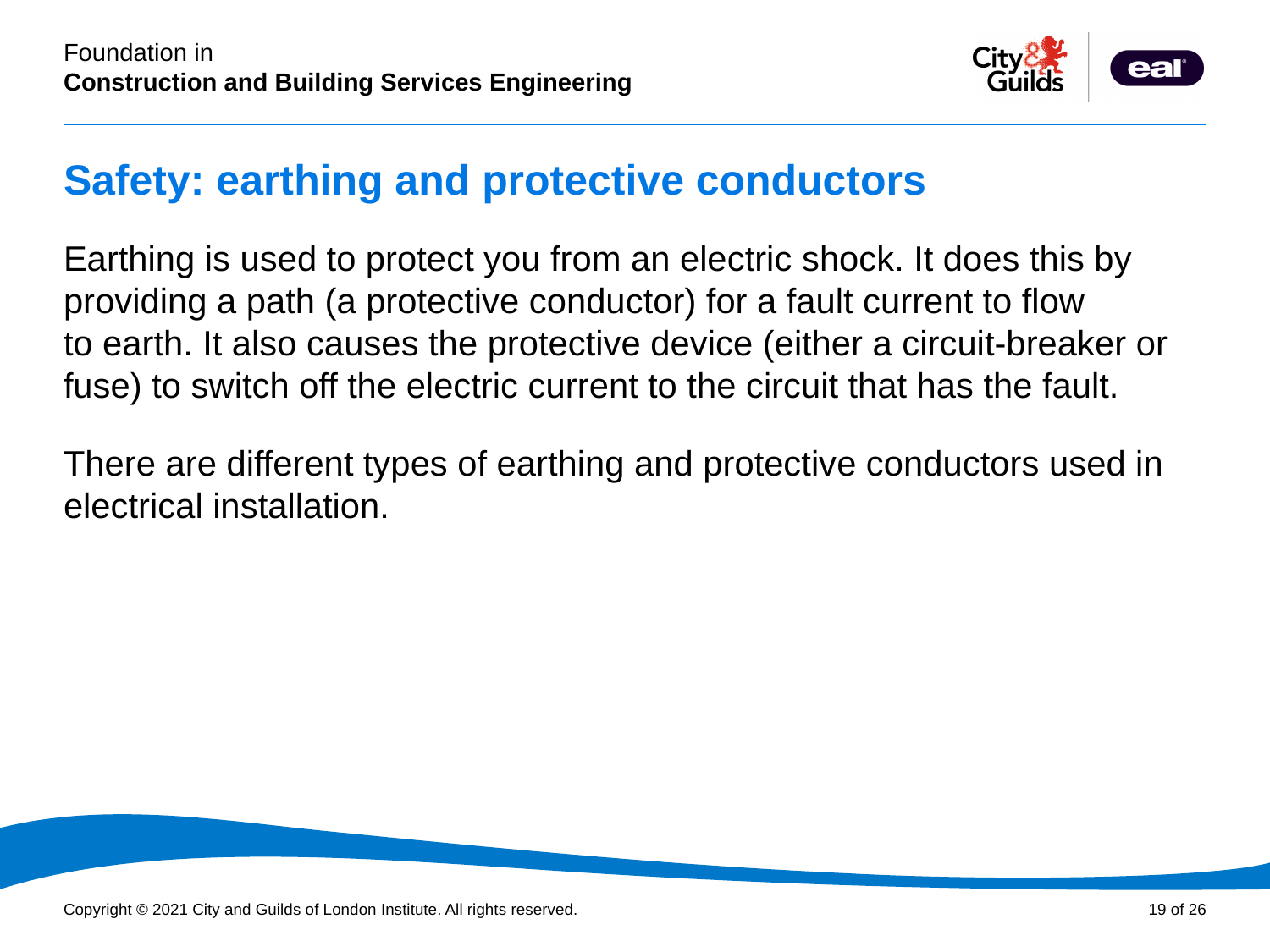

# Safety: earthing and protective conductors
Earthing is used to protect you from an electric shock. It does this by providing a path (a protective conductor) for a fault current to flow to earth. It also causes the protective device (either a circuit-breaker or fuse) to switch off the electric current to the circuit that has the fault.
There are different types of earthing and protective conductors used in electrical installation.